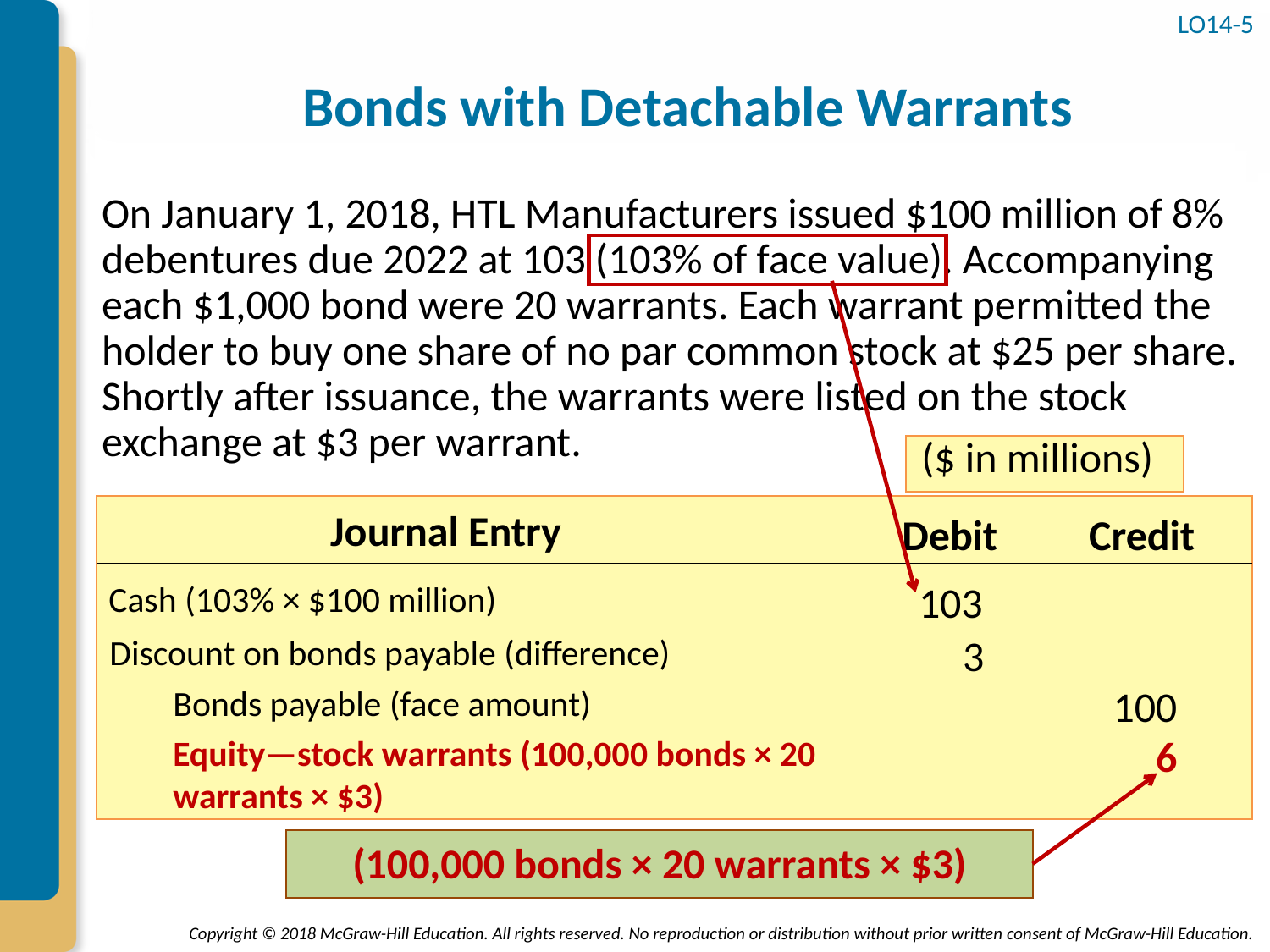

# Bonds with Detachable Warrants
LO14-5
On January 1, 2018, HTL Manufacturers issued $100 million of 8% debentures due 2022 at 103 (103% of face value). Accompanying each $1,000 bond were 20 warrants. Each warrant permitted the holder to buy one share of no par common stock at $25 per share. Shortly after issuance, the warrants were listed on the stock exchange at $3 per warrant.

($ in millions)

Journal Entry
Credit
Debit
103
Cash (103% × $100 million)
3
Discount on bonds payable (difference)
100
Bonds payable (face amount)
6
Equity—stock warrants (100,000 bonds × 20 warrants × $3)
(100,000 bonds × 20 warrants × $3)